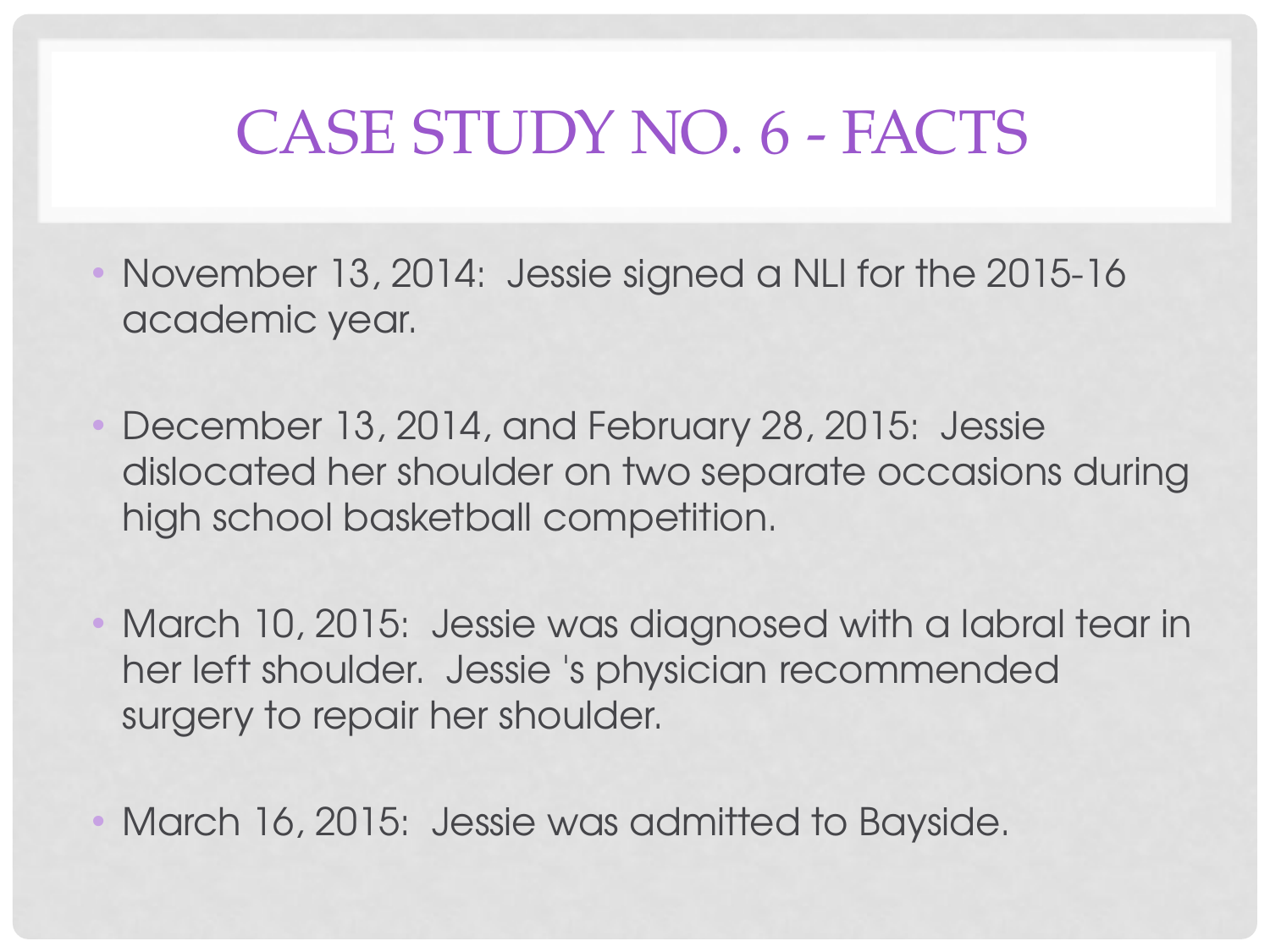

# Case study no. 6 - facts
November 13, 2014:  Jessie signed a NLI for the 2015-16 academic year.

December 13, 2014, and February 28, 2015:  Jessie dislocated her shoulder on two separate occasions during high school basketball competition.

March 10, 2015:  Jessie was diagnosed with a labral tear in her left shoulder.  Jessie 's physician recommended surgery to repair her shoulder.

March 16, 2015:  Jessie was admitted to Bayside.